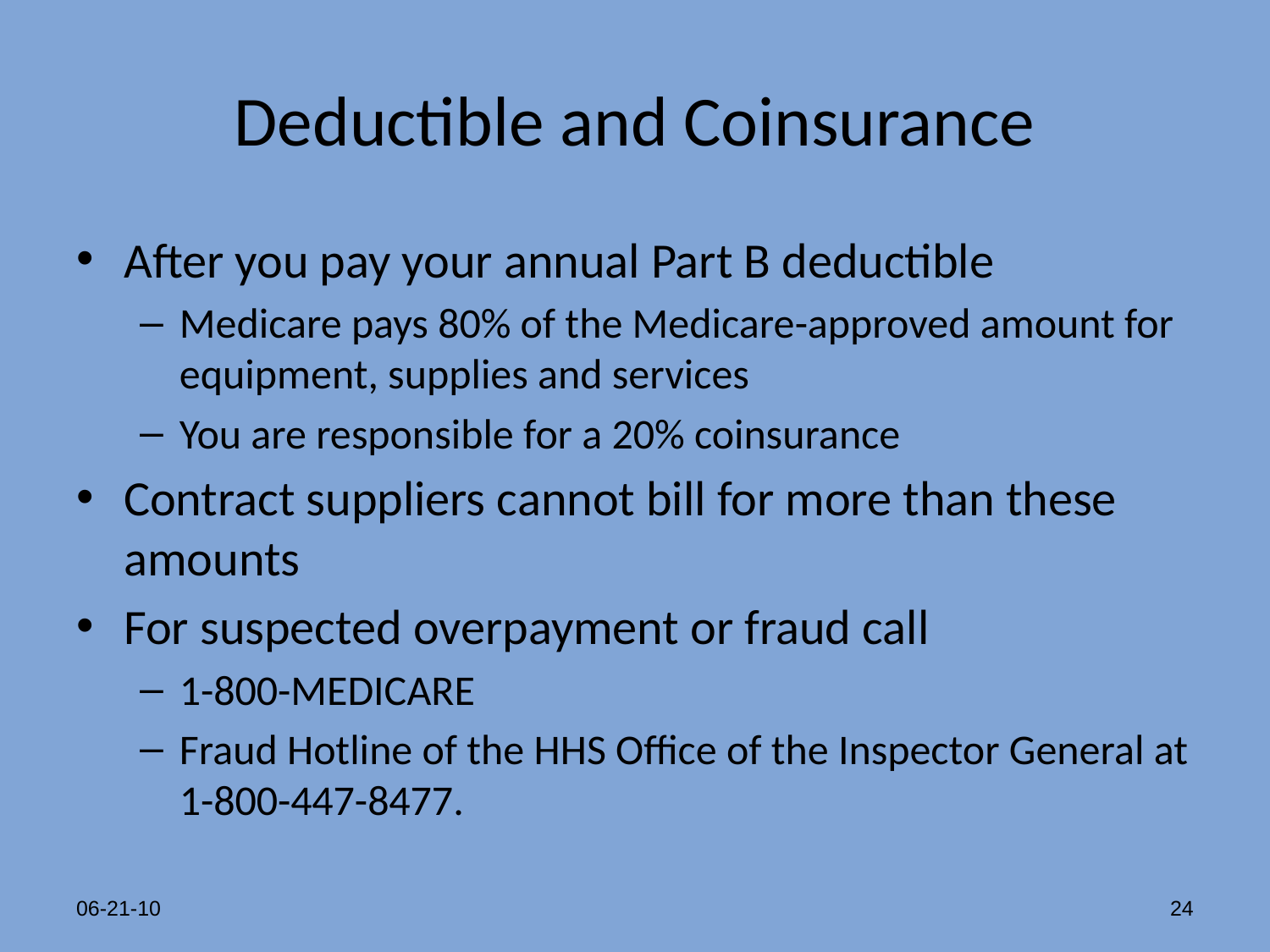

# Deductible and Coinsurance
After you pay your annual Part B deductible
Medicare pays 80% of the Medicare-approved amount for equipment, supplies and services
You are responsible for a 20% coinsurance
Contract suppliers cannot bill for more than these amounts
For suspected overpayment or fraud call
1-800-MEDICARE
Fraud Hotline of the HHS Office of the Inspector General at 1-800-447-8477.
06-21-10
24